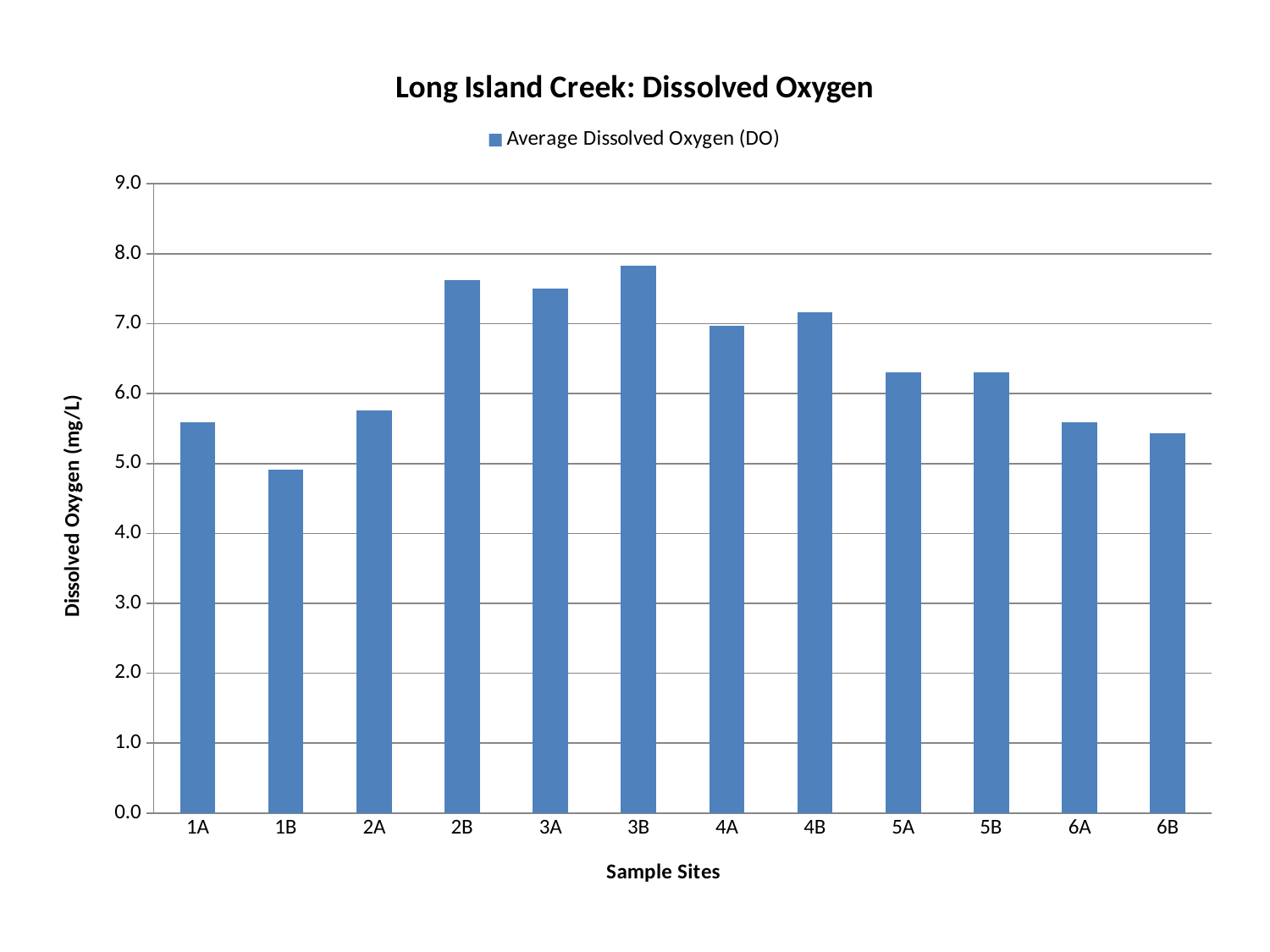

### Chart: Long Island Creek: Dissolved Oxygen

| Category |  |
|---|---|
| 1A | 5.583333333333334 |
| 1B | 4.916666666666666 |
| 2A | 5.758333333333333 |
| 2B | 7.625 |
| 3A | 7.5 |
| 3B | 7.833333333333334 |
| 4A | 6.966666666666667 |
| 4B | 7.166666666666666 |
| 5A | 6.300000000000001 |
| 5B | 6.300000000000001 |
| 6A | 5.583333333333333 |
| 6B | 5.433333333333333 |